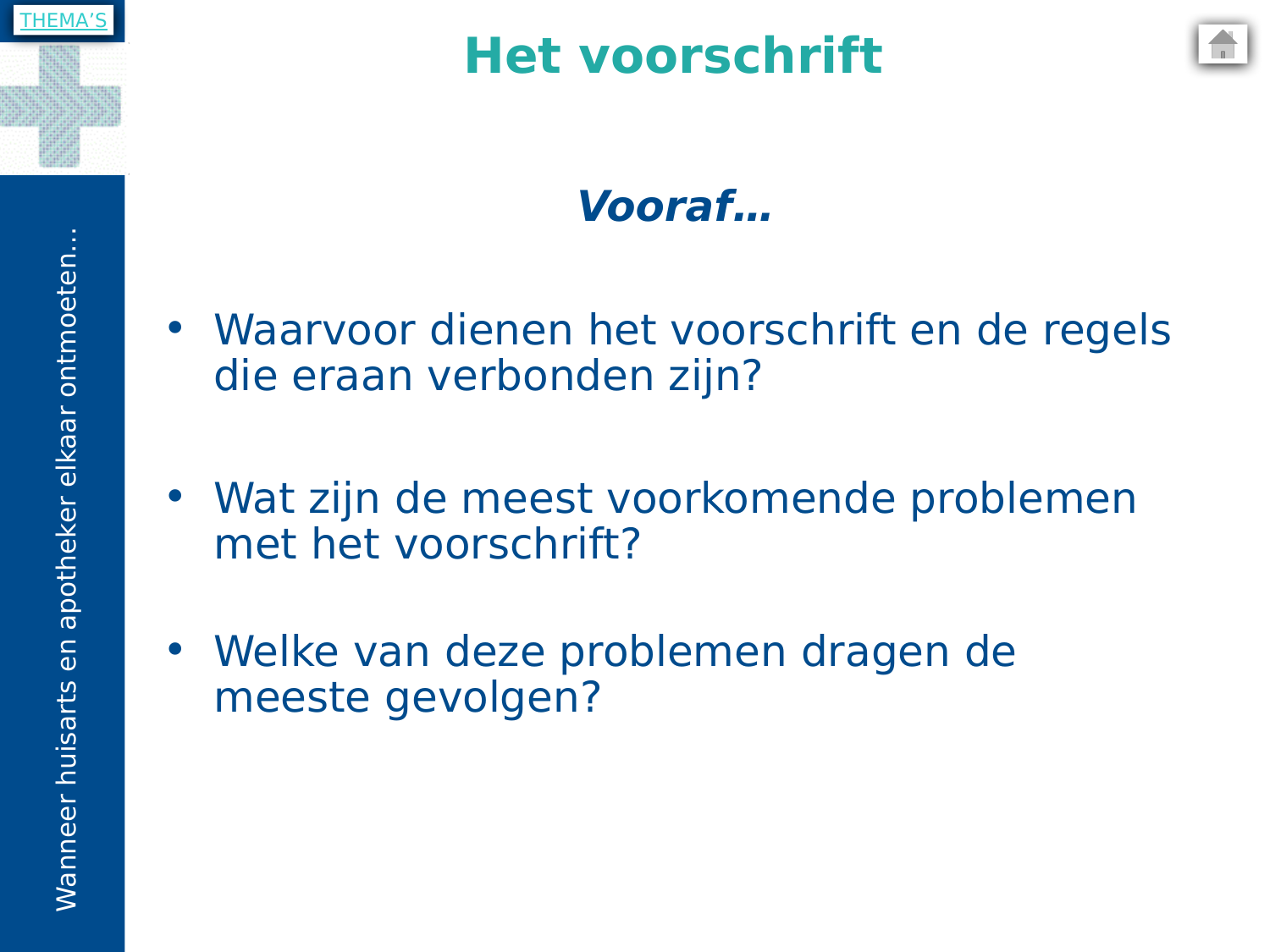

THEMA’S
Het voorschrift

Vooraf…

Waarvoor dienen het voorschrift en de regels die eraan verbonden zijn?

Wat zijn de meest voorkomende problemen met het voorschrift?
Welke van deze problemen dragen de meeste gevolgen?